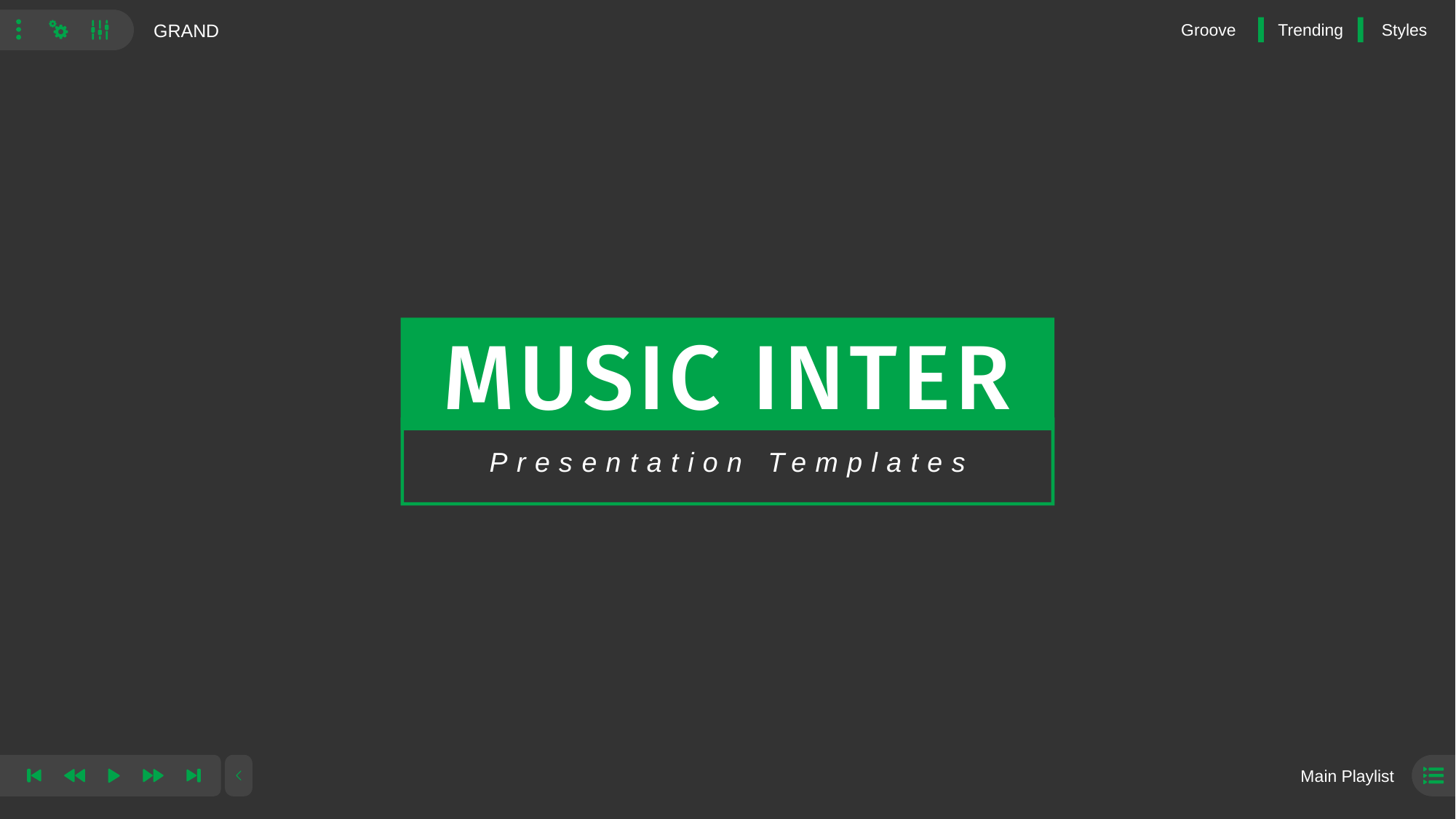

GRAND
Groove
Trending
Styles

MUSIC INTER

Presentation Templates

Main Playlist